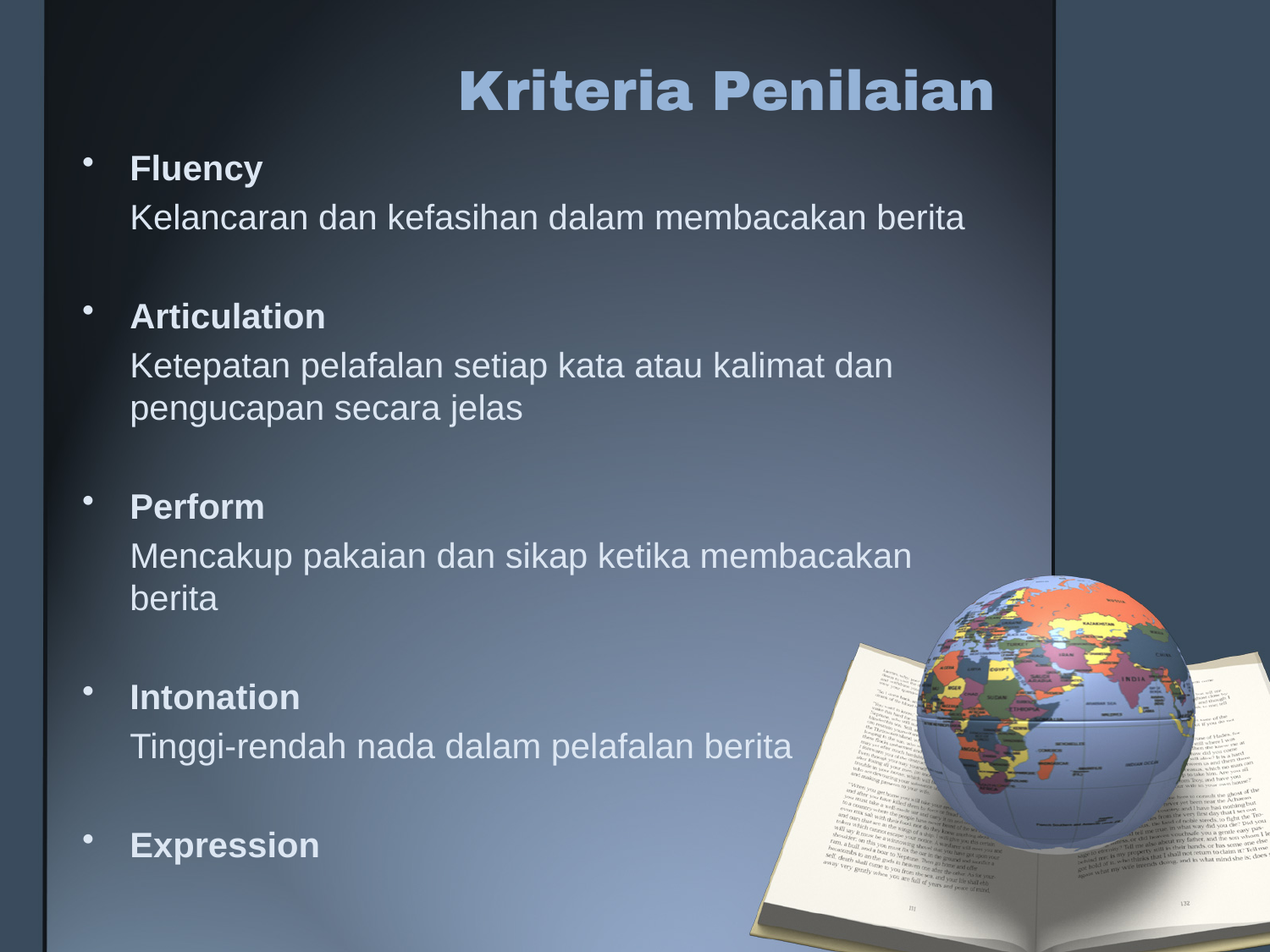

# Kriteria Penilaian
Fluency
	Kelancaran dan kefasihan dalam membacakan berita

Articulation
	Ketepatan pelafalan setiap kata atau kalimat dan pengucapan secara jelas

Perform
	Mencakup pakaian dan sikap ketika membacakan berita

Intonation
	Tinggi-rendah nada dalam pelafalan berita

Expression